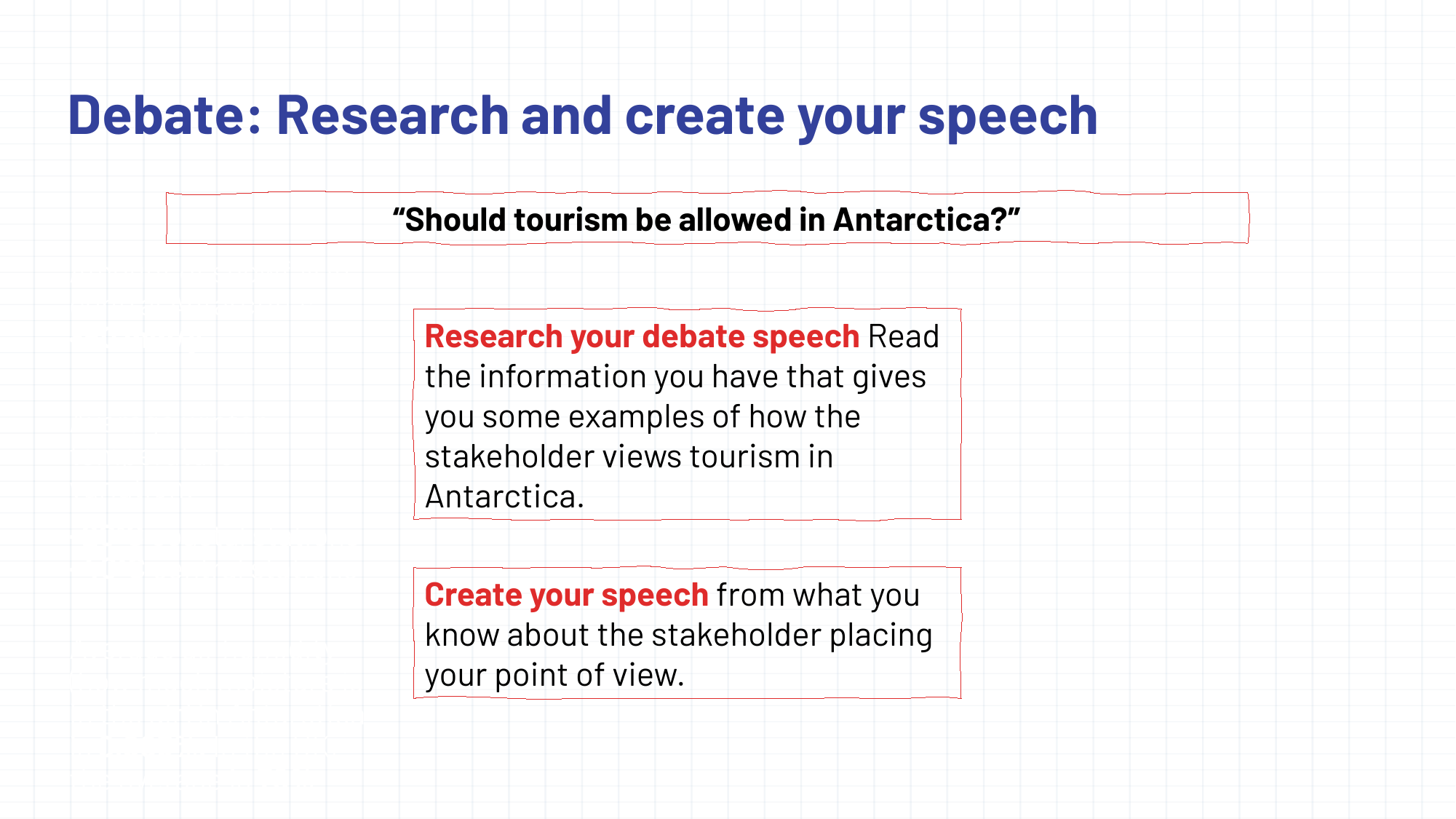

# Debate: Research and create your speech
“Should tourism be allowed in Antarctica?”
Amount of snowfall in central Antarctica:
<50 mm/y
Average winter temperature variation:
-20oC coastal stations
-40oC central stations
Average air humidity (how much moisture is in the air) in Antarctica is 0.003%. In the UK, the average is 70%

Research your debate speech Read the information you have that gives you some examples of how the stakeholder views tourism in Antarctica.
Create your speech from what you know about the stakeholder placing your point of view.